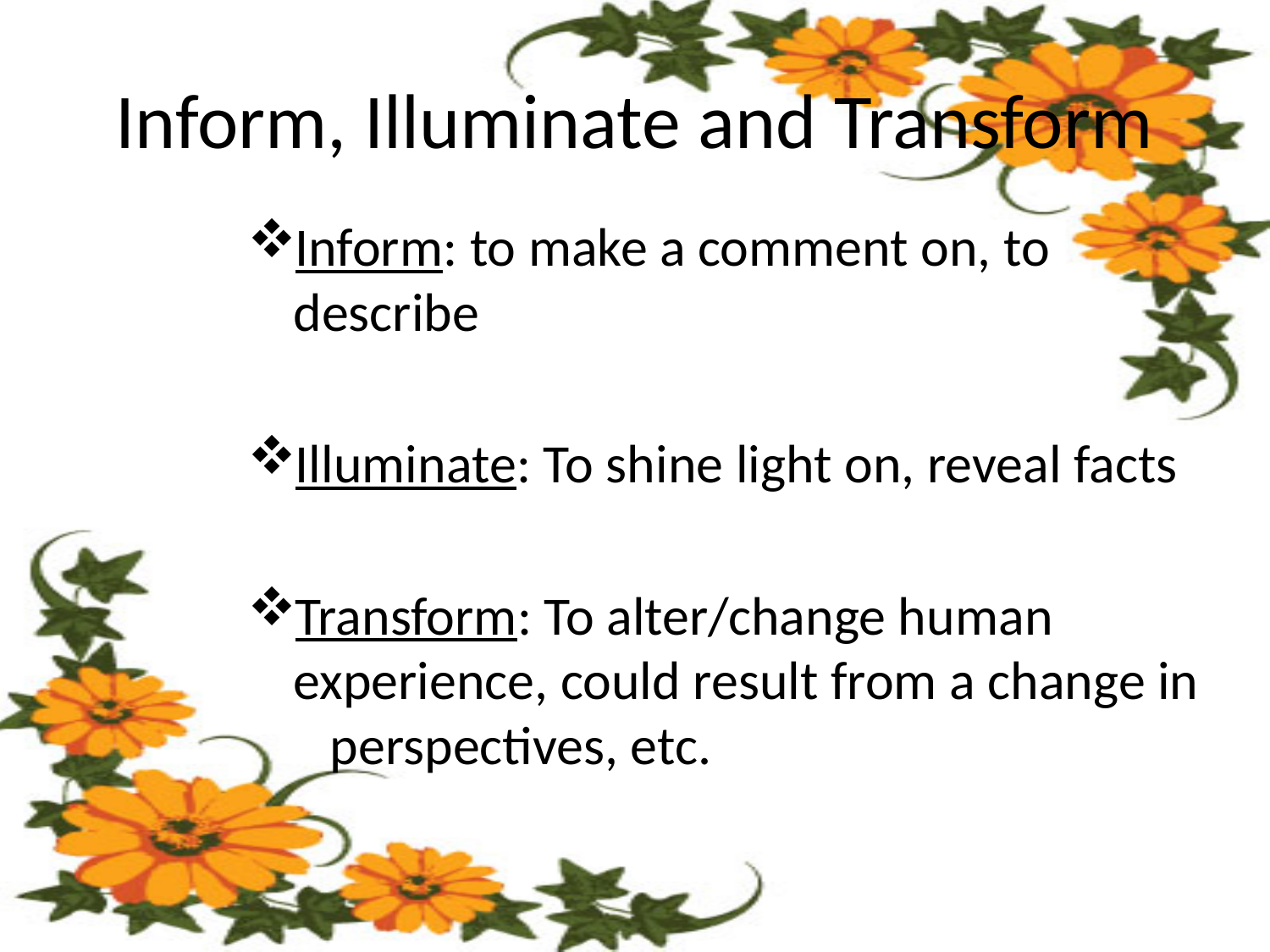

# Inform, Illuminate and Transform
Inform: to make a comment on, to describe

Illuminate: To shine light on, reveal facts

Transform: To alter/change human experience, could result from a change in    perspectives, etc.